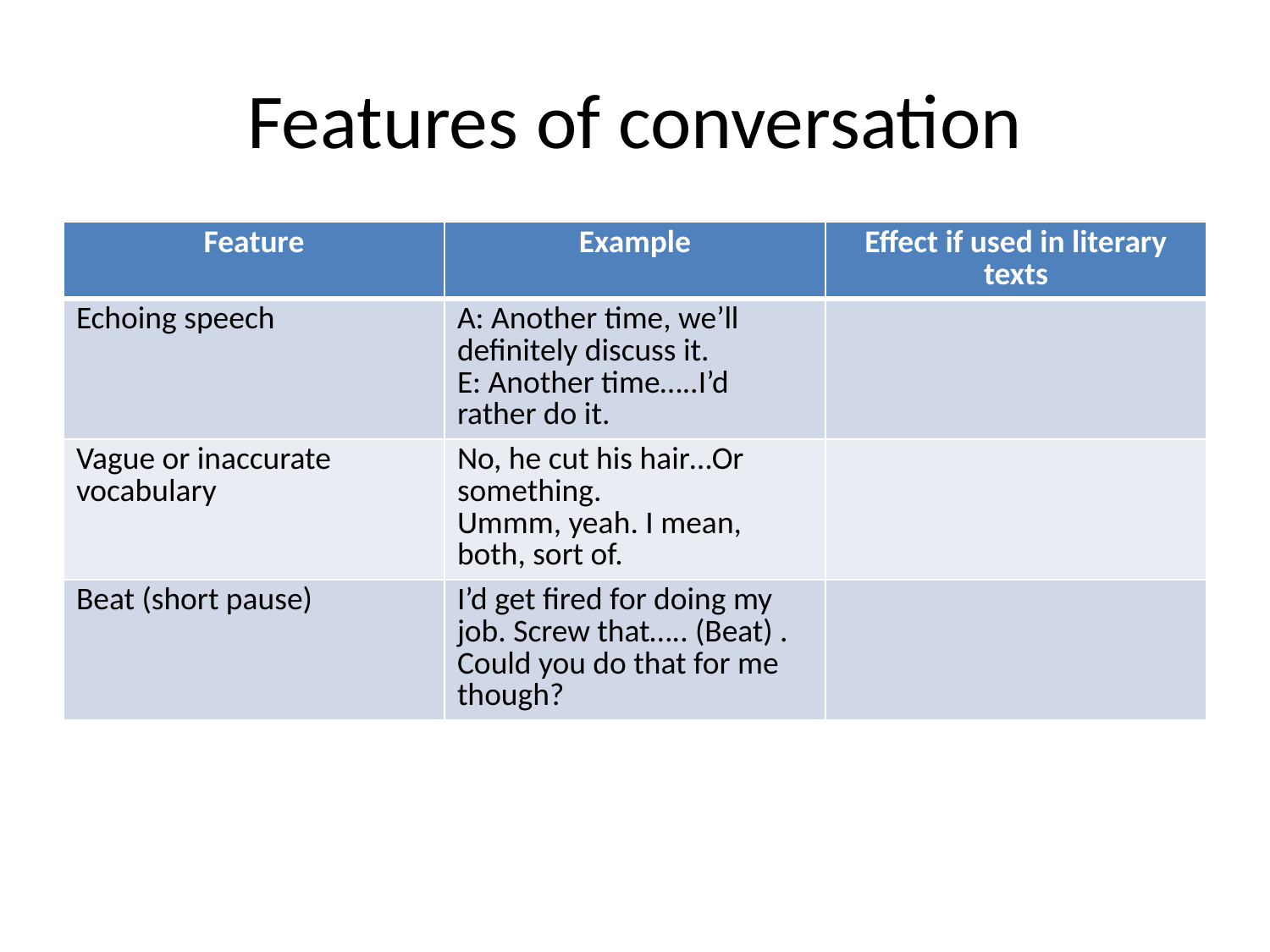

# Features of conversation
| Feature | Example | Effect if used in literary texts |
| --- | --- | --- |
| Echoing speech | A: Another time, we’ll definitely discuss it. E: Another time…..I’d rather do it. |  |
| Vague or inaccurate vocabulary | No, he cut his hair…Or something. Ummm, yeah. I mean, both, sort of. |  |
| Beat (short pause) | I’d get fired for doing my job. Screw that….. (Beat) . Could you do that for me though? |  |